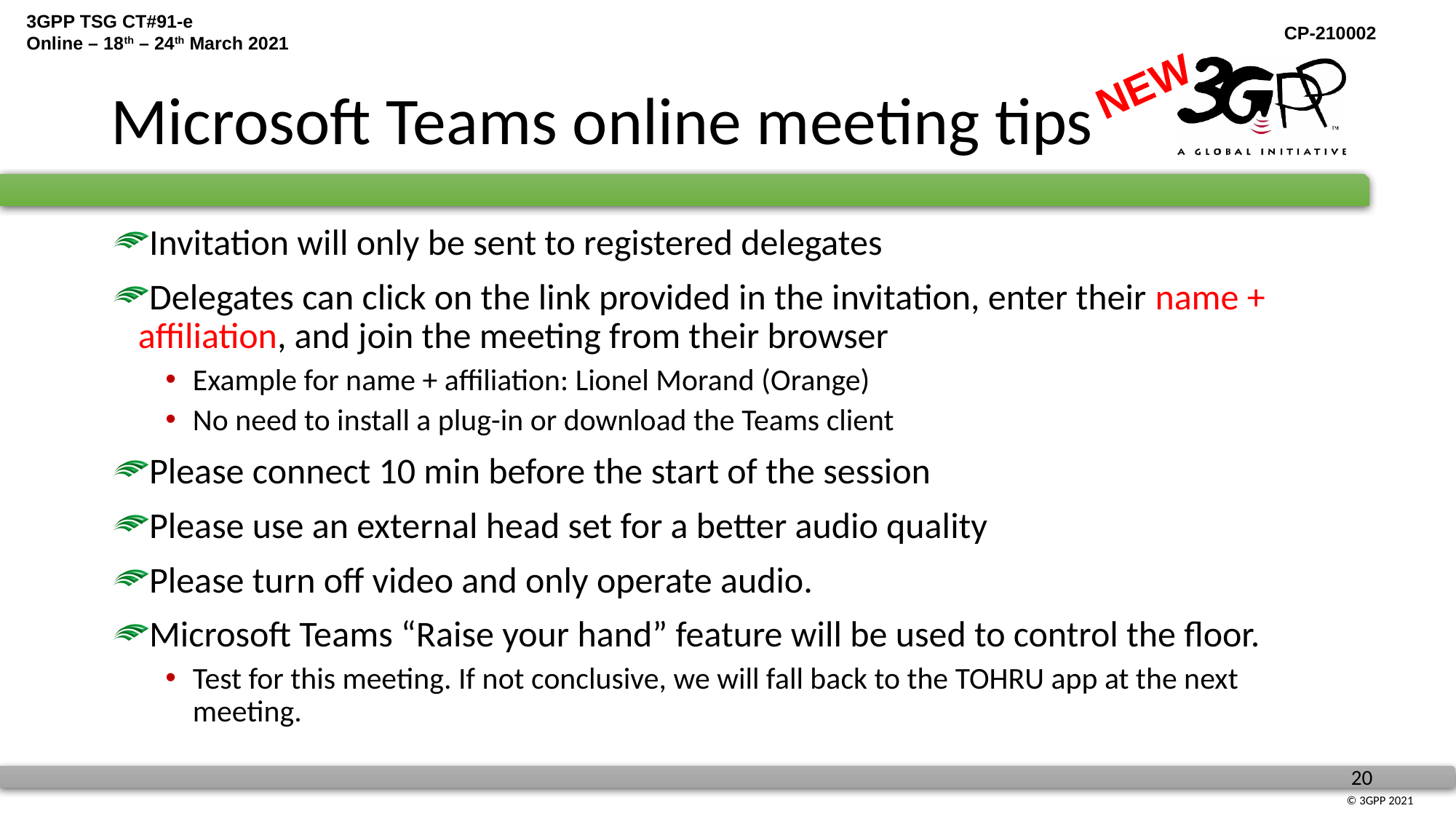

# Microsoft Teams online meeting tips
NEW
Invitation will only be sent to registered delegates
Delegates can click on the link provided in the invitation, enter their name + affiliation, and join the meeting from their browser
Example for name + affiliation: Lionel Morand (Orange)
No need to install a plug-in or download the Teams client
Please connect 10 min before the start of the session
Please use an external head set for a better audio quality
Please turn off video and only operate audio.
Microsoft Teams “Raise your hand” feature will be used to control the floor.
Test for this meeting. If not conclusive, we will fall back to the TOHRU app at the next meeting.